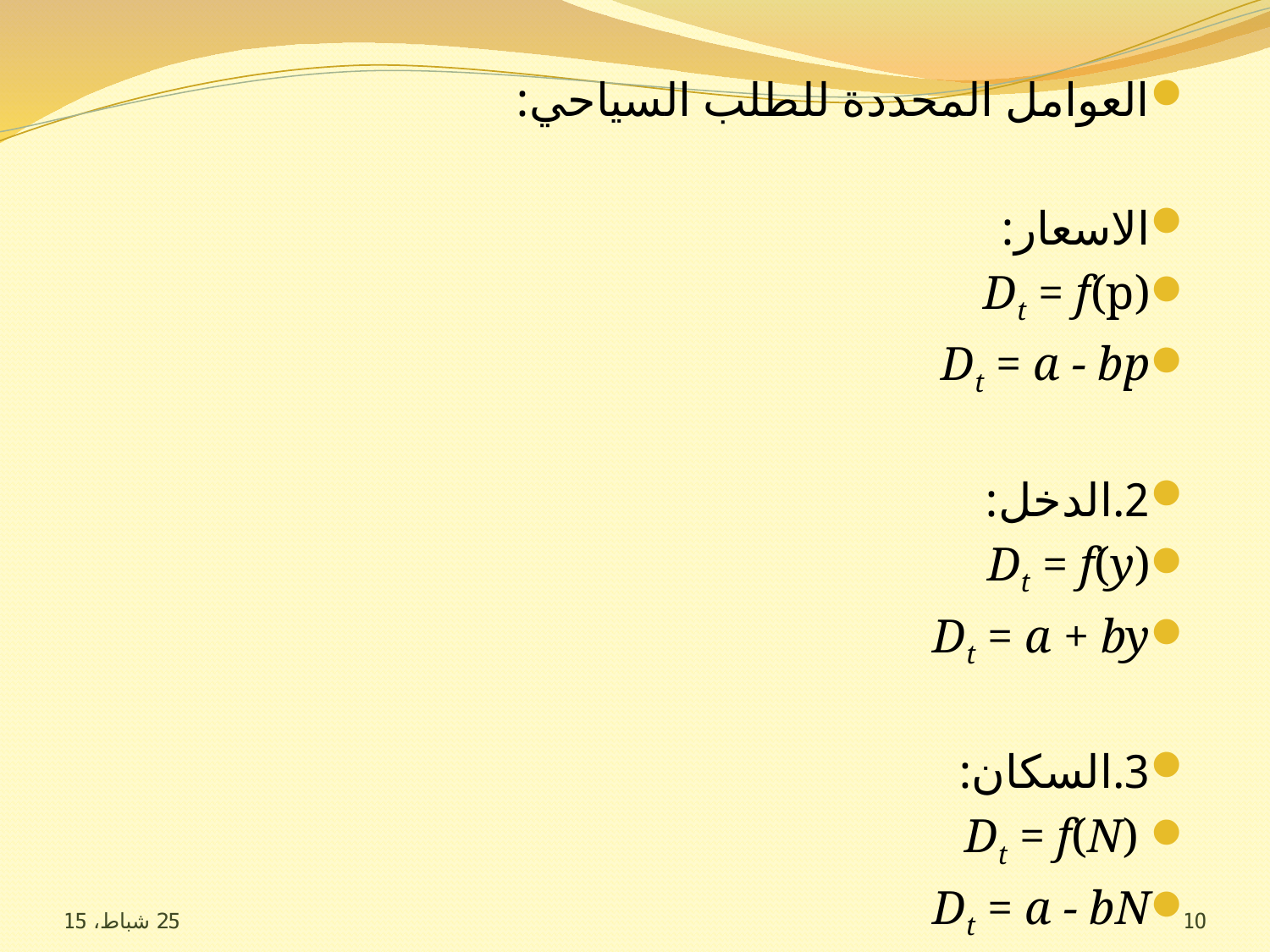

العوامل المحددة للطلب السياحي:

الاسعار:
Dt = f(p)
Dt = a - bp

2.الدخل:
Dt = f(y)
Dt = a + by

3.السكان:
 Dt = f(N)
Dt = a - bN

25 شباط، 15
10